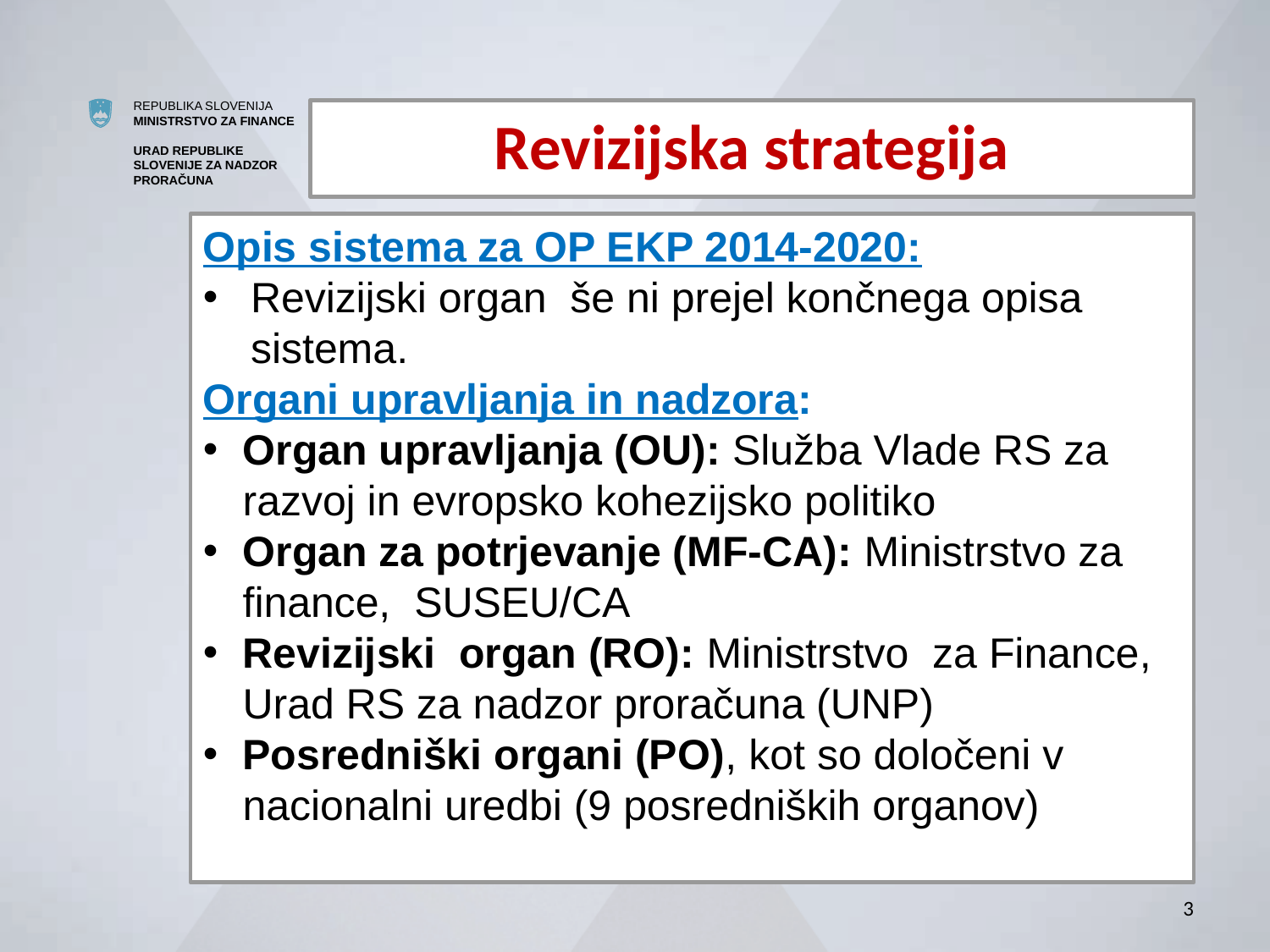

# Revizijska strategija
Opis sistema za OP EKP 2014-2020:
Revizijski organ  še ni prejel končnega opisa sistema.
Organi upravljanja in nadzora:
Organ upravljanja (OU): Služba Vlade RS za razvoj in evropsko kohezijsko politiko
Organ za potrjevanje (MF-CA): Ministrstvo za finance,  SUSEU/CA
Revizijski  organ (RO): Ministrstvo  za Finance,
Urad RS za nadzor proračuna (UNP)
Posredniški organi (PO), kot so določeni v nacionalni uredbi (9 posredniških organov)
3